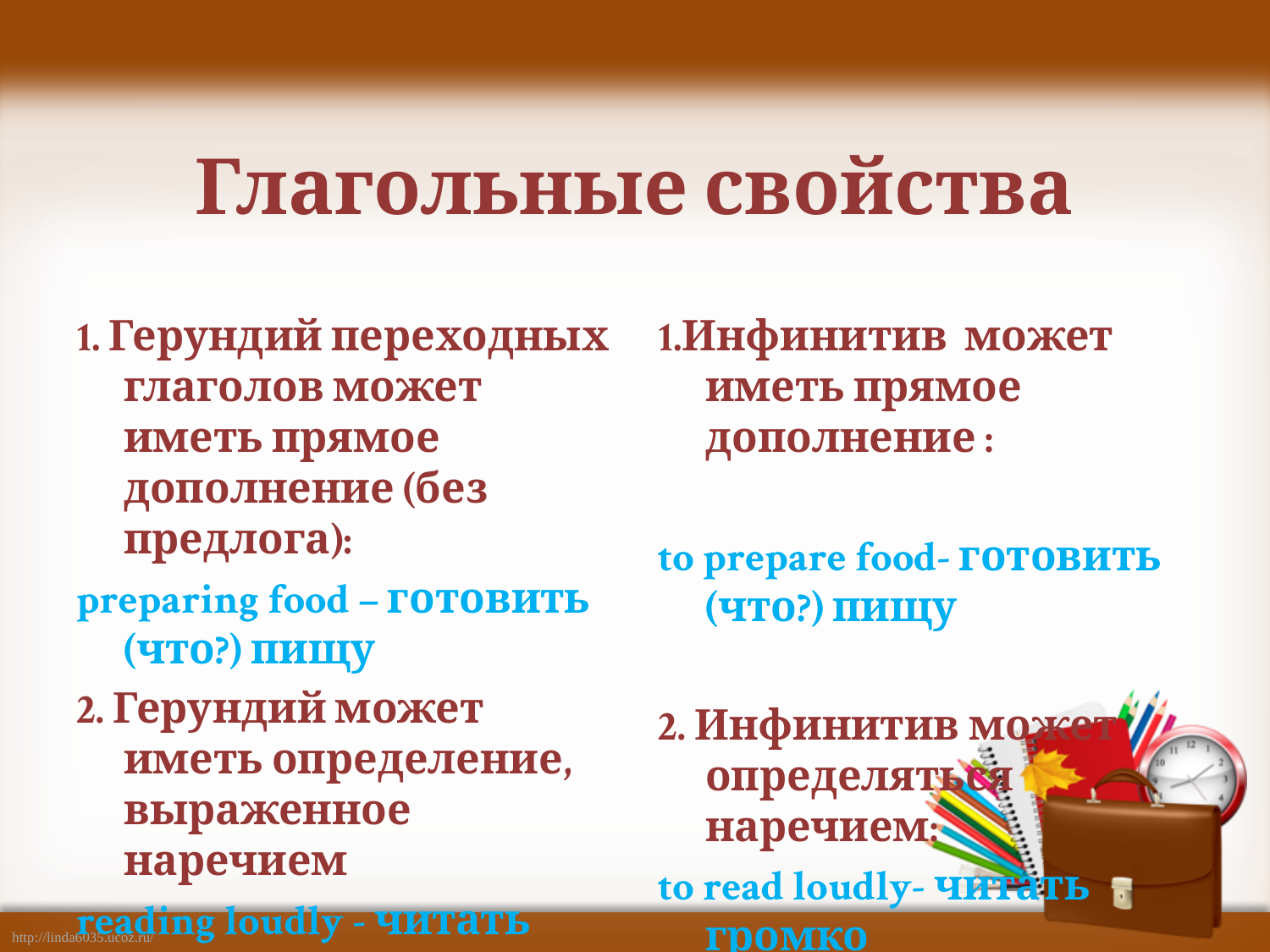

# Глагольные свойства

1. Герундий переходных глаголов может иметь прямое дополнение (без предлога):
preparing food – готовить (что?) пищу
2. Герундий может иметь определение, выраженное наречием
reading loudly - читать (как?) громко

1.Инфинитив  может иметь прямое дополнение :

to prepare food- готовить (что?) пищу

2. Инфинитив может определяться наречием:
to read loudly- читать громко